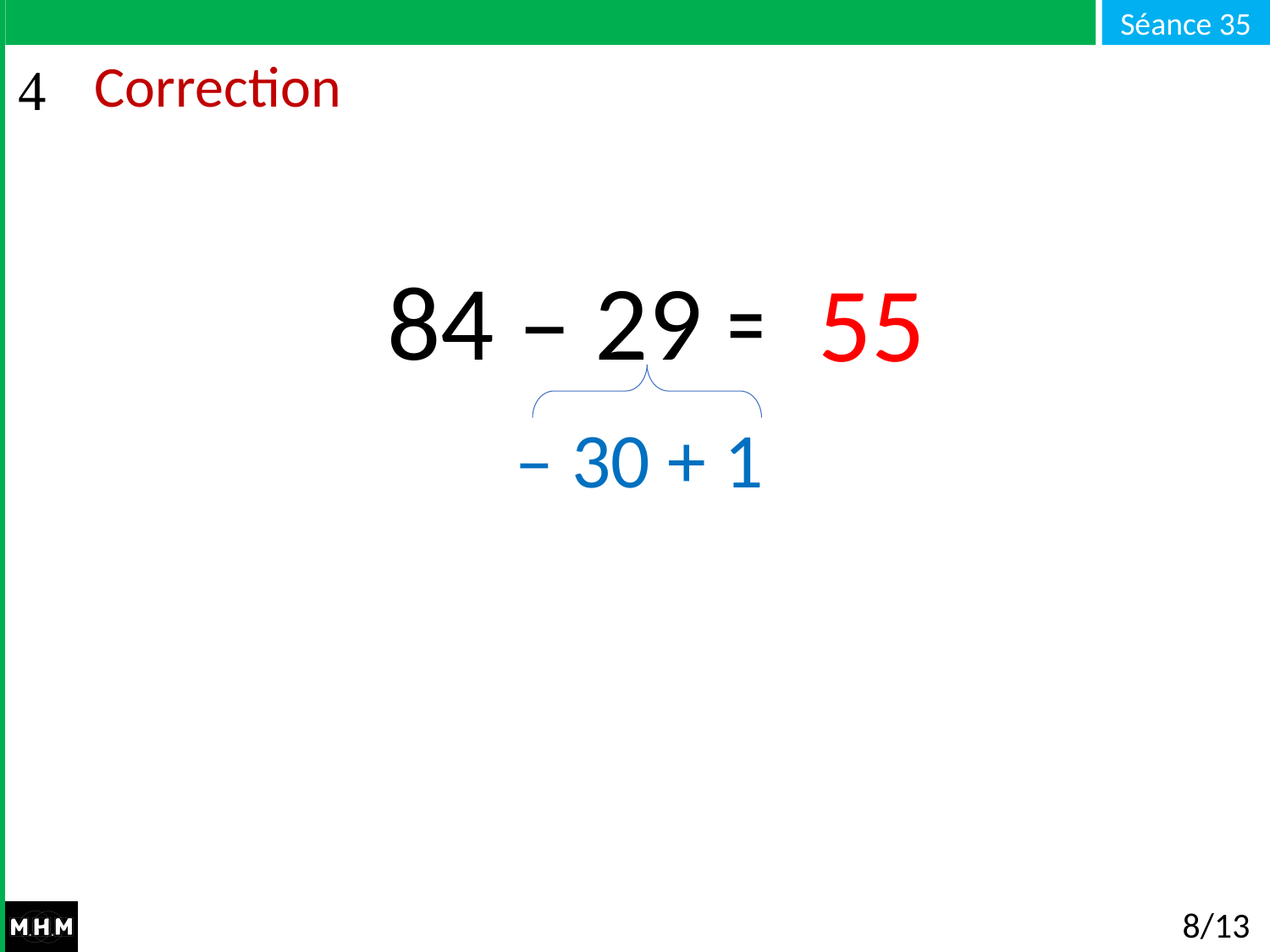

# Correction
84 – 29 =
55

– 30 + 1
8/13